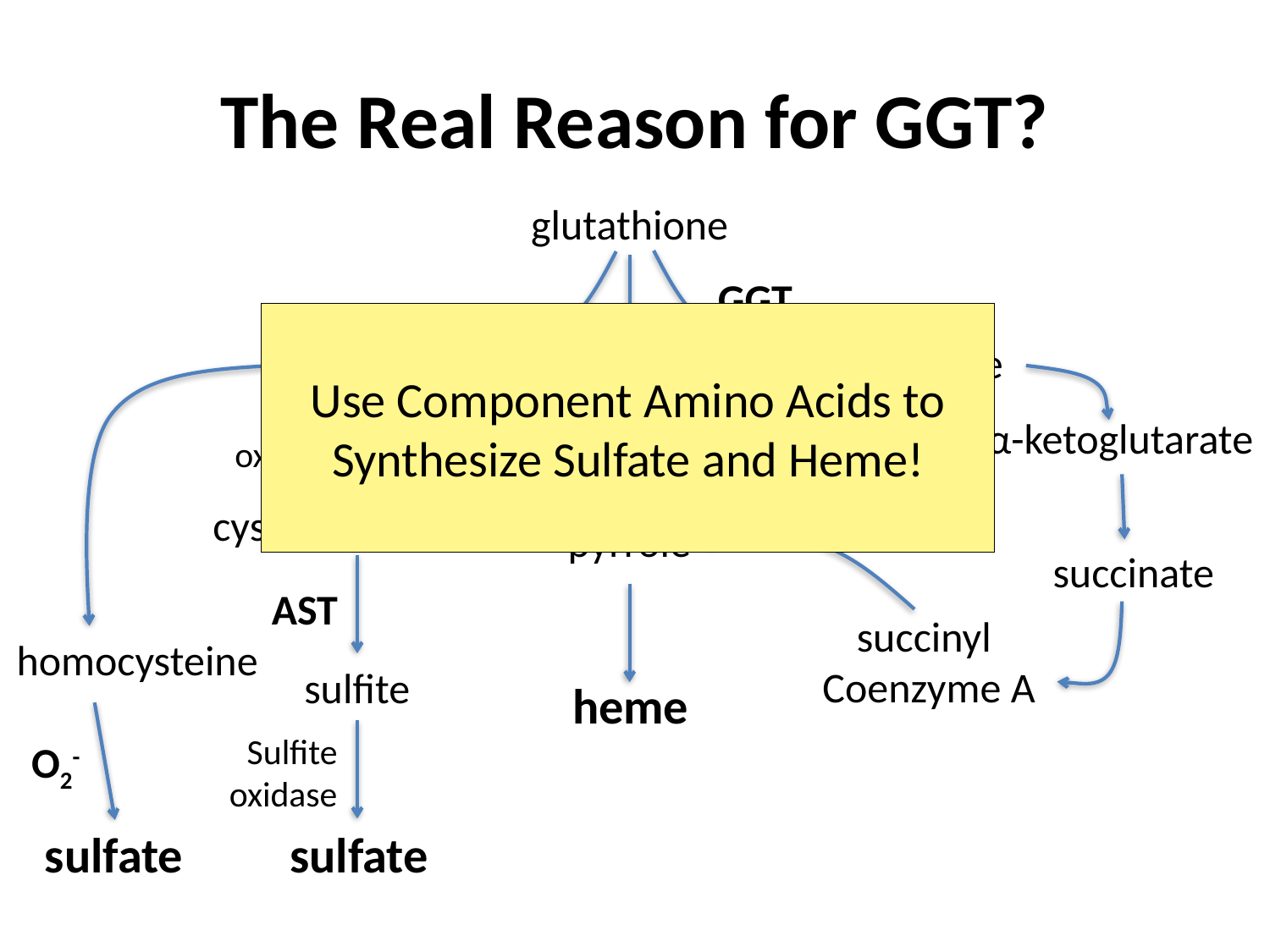

# The Real Reason for GGT?
glutathione

GGT

Use Component Amino Acids to Synthesize Sulfate and Heme!

cysteine
glycine
glutamate

CDO
α-ketoglutarate
oxygen
cysteinesulfinate
pyrrole

succinate
AST

succinyl
 Coenzyme A
homocysteine
sulfite
heme

Sulfite oxidase
O2-
sulfate
sulfate